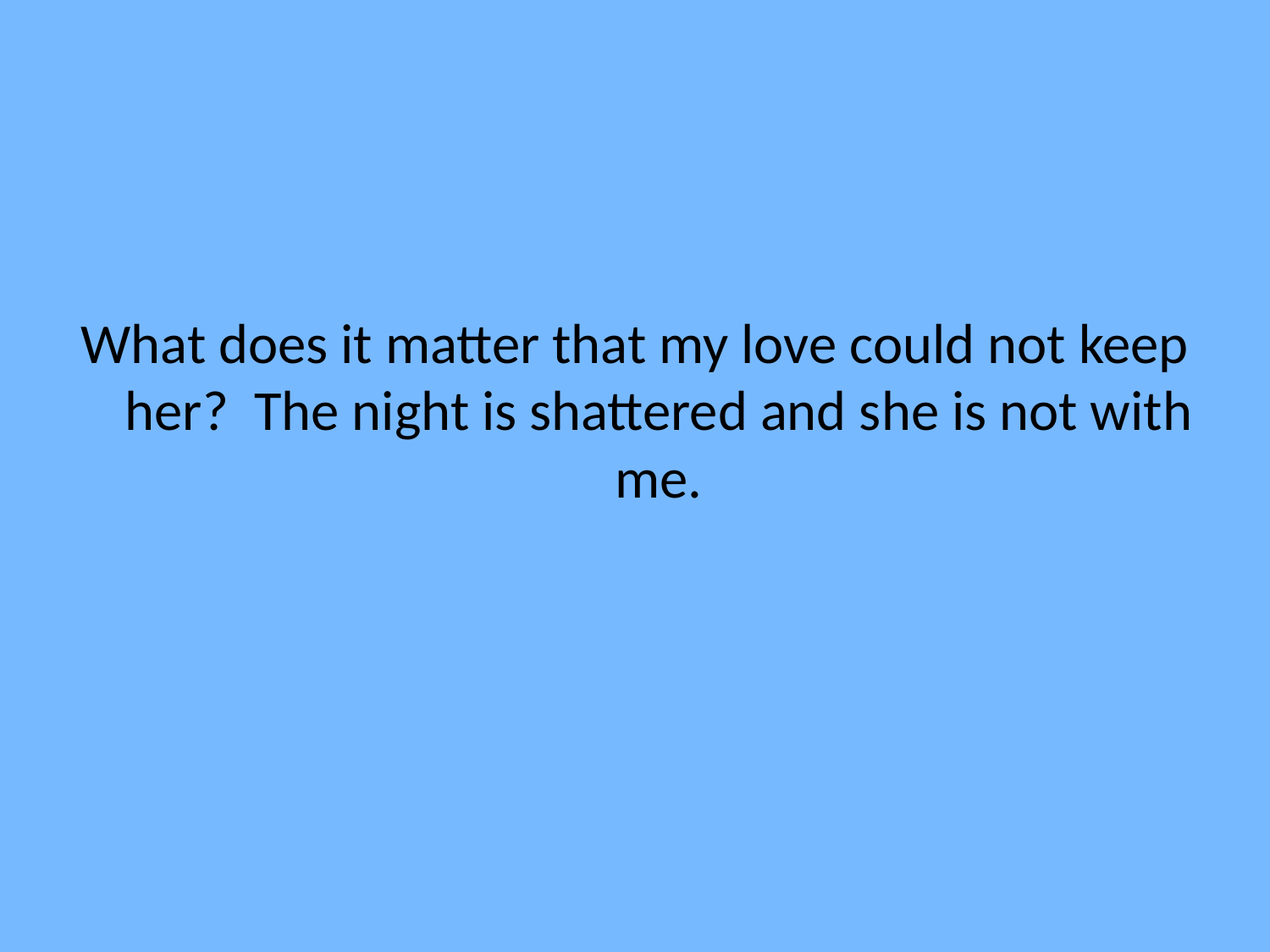

What does it matter that my love could not keep her?  The night is shattered and she is not with me.